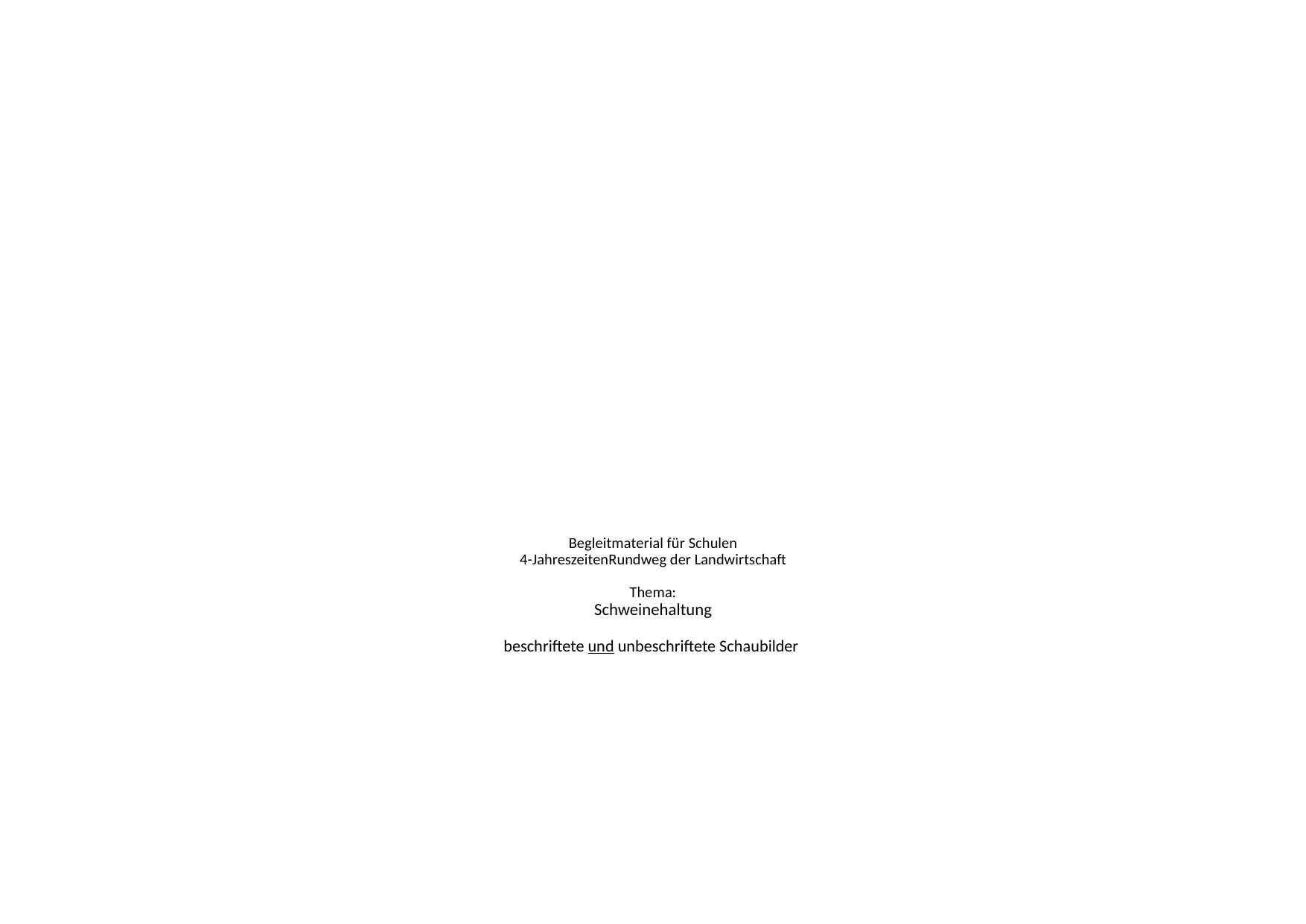

# Begleitmaterial für Schulen 4-JahreszeitenRundweg der Landwirtschaft Thema: Schweinehaltung beschriftete und unbeschriftete Schaubilder